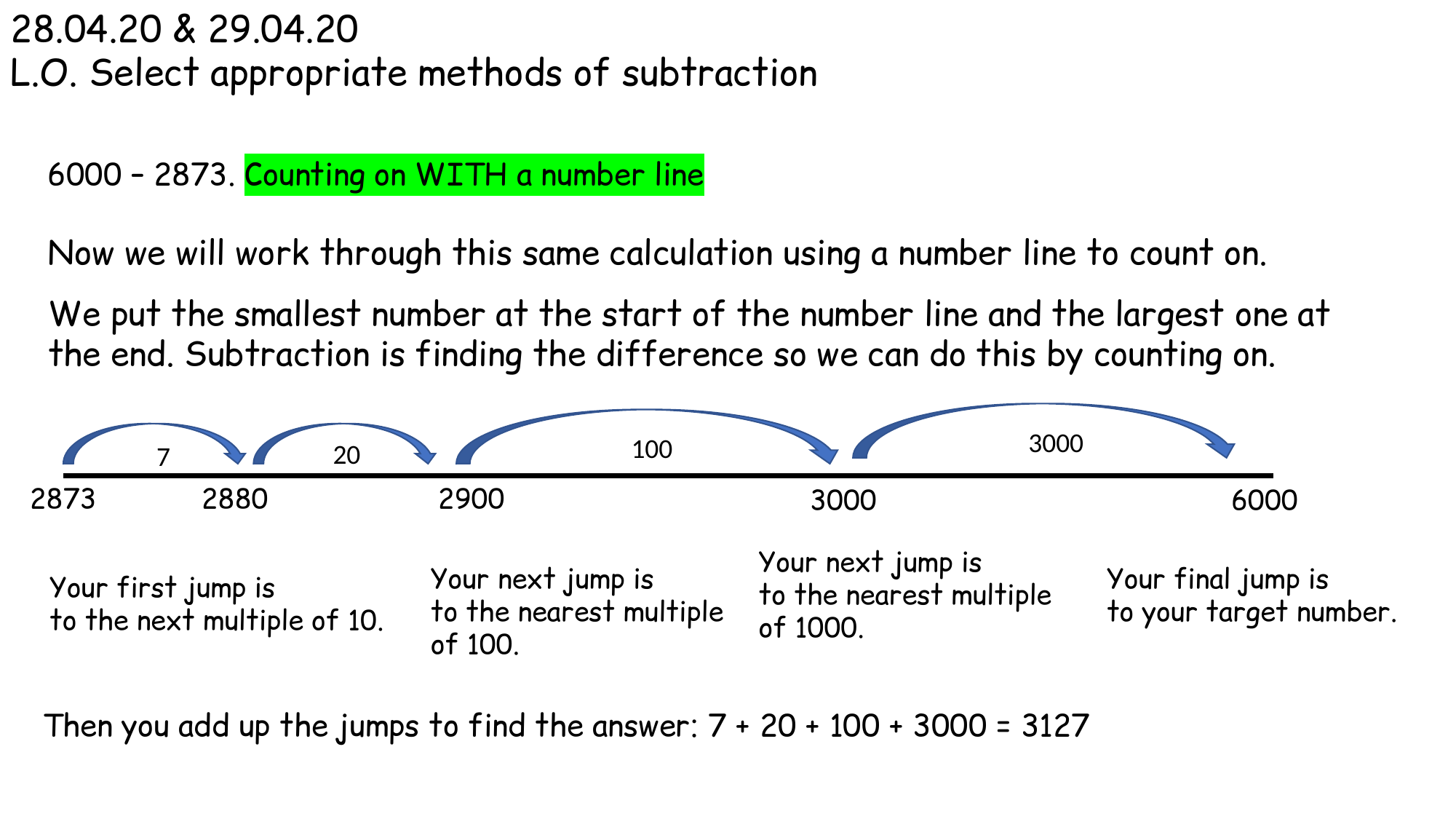

28.04.20 & 29.04.20
L.O. Select appropriate methods of subtraction
6000 – 2873. Counting on WITH a number line

Now we will work through this same calculation using a number line to count on.
We put the smallest number at the start of the number line and the largest one at the end. Subtraction is finding the difference so we can do this by counting on.

3000

100
20
7
2873
2880
2900
3000
6000
Your next jump is
to the nearest multiple
of 1000.
Your next jump is
to the nearest multiple
of 100.
Your final jump is
to your target number.
Your first jump is
to the next multiple of 10.
Then you add up the jumps to find the answer: 7 + 20 + 100 + 3000 = 3127